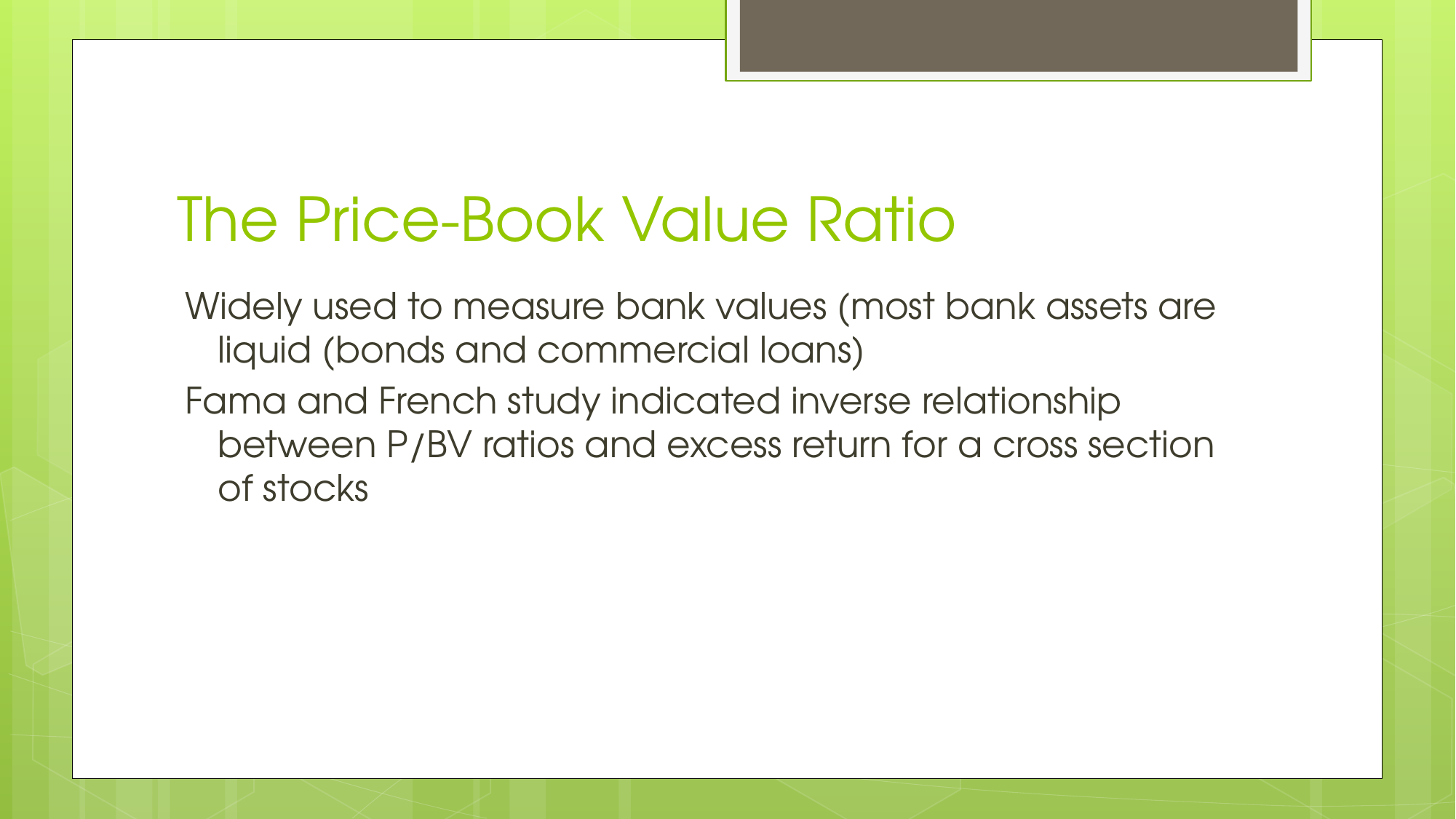

# The Price-Book Value Ratio
Widely used to measure bank values (most bank assets are liquid (bonds and commercial loans)
Fama and French study indicated inverse relationship between P/BV ratios and excess return for a cross section of stocks